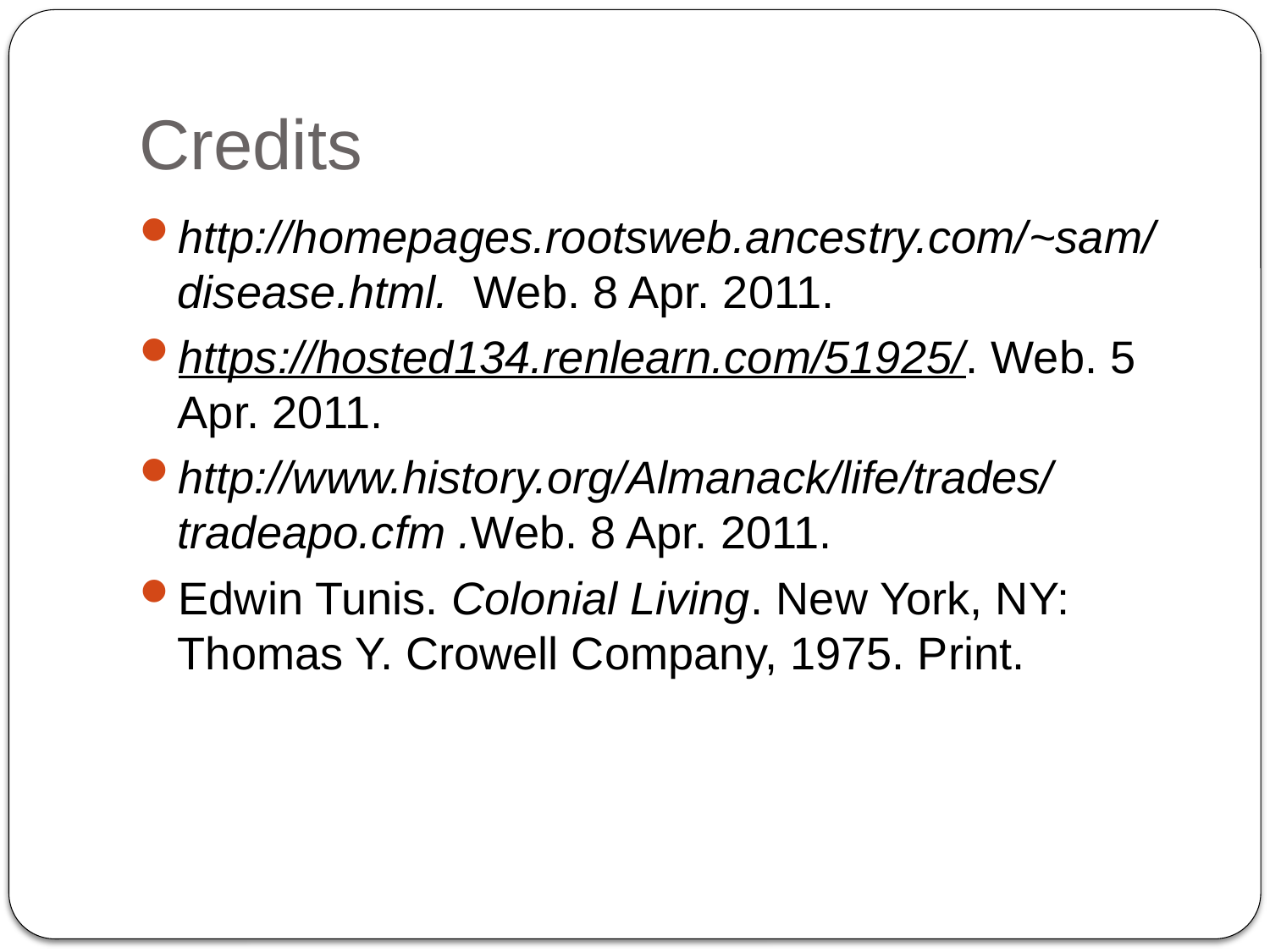

# Credits
http://homepages.rootsweb.ancestry.com/​~sam/​disease.html.  Web. 8 Apr. 2011.
https://hosted134.renlearn.com/51925/​. Web. 5 Apr. 2011.
http://www.history.org/​Almanack/​life/​trades/​tradeapo.cfm .Web. 8 Apr. 2011.
Edwin Tunis. Colonial Living. New York, NY: Thomas Y. Crowell Company, 1975. Print.